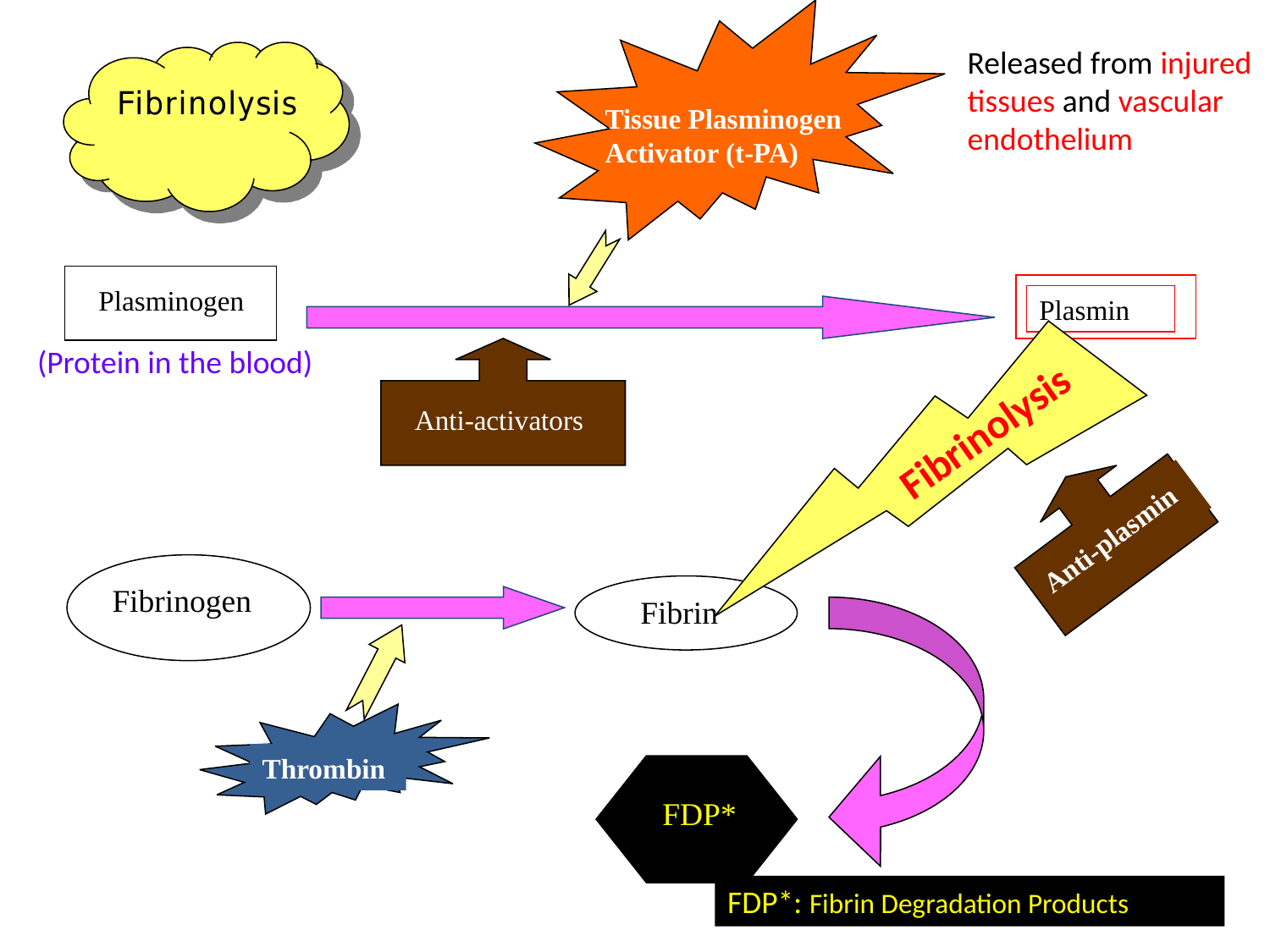

Tissue Plasminogen Activator (t-PA)
Released from injured tissues and vascular endothelium

Fibrinolysis

Plasminogen

Plasmin

(Protein in the blood)

Anti-activators
Fibrinolysis

Anti-plasmin

Fibrinogen

Fibrin

Thrombin

FDP*
FDP*: Fibrin Degradation Products